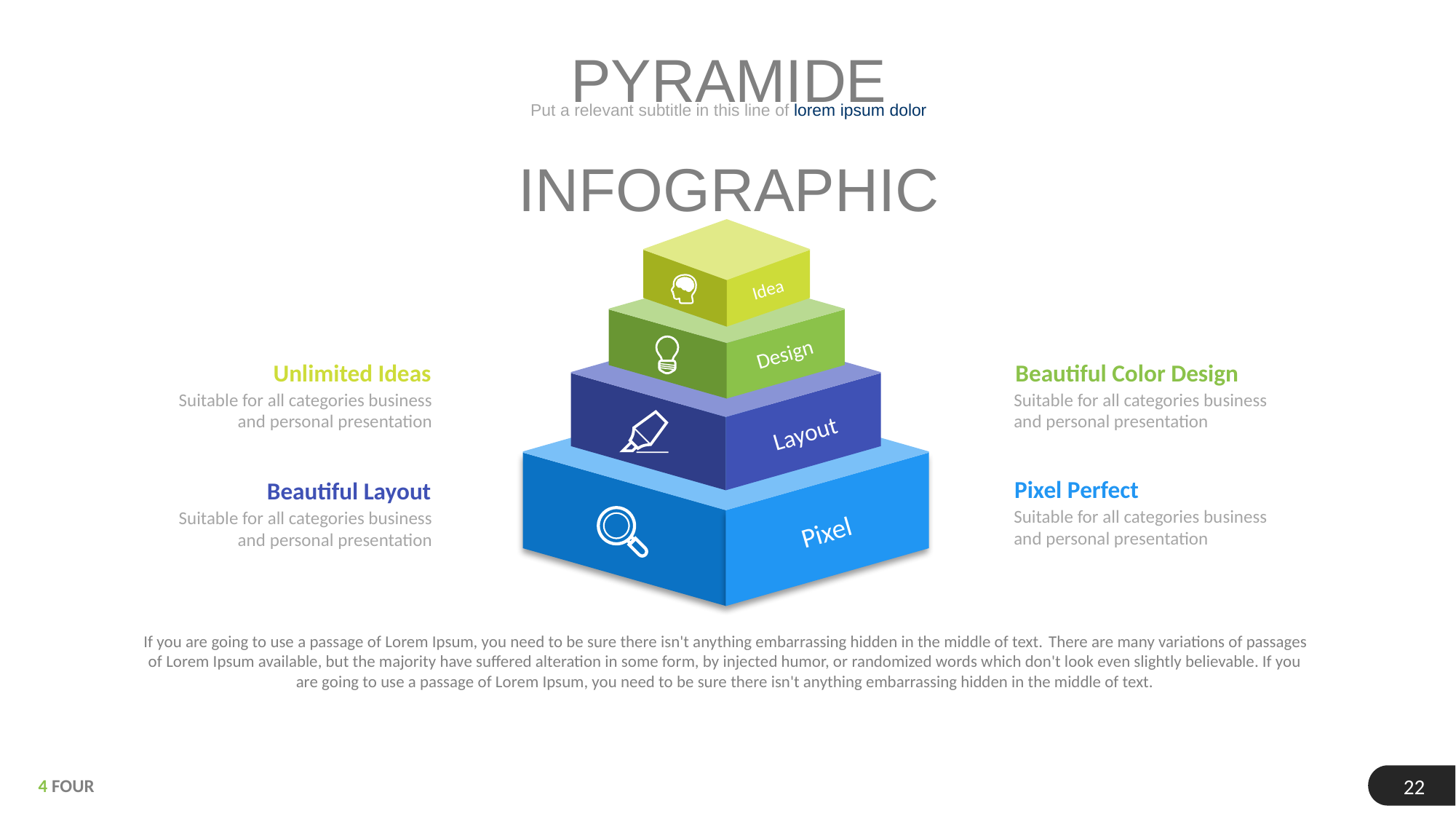

PYRAMIDE INFOGRAPHIC
Put a relevant subtitle in this line of lorem ipsum dolor

Idea

Design

Unlimited Ideas
Beautiful Color Design
Suitable for all categories business and personal presentation
Suitable for all categories business and personal presentation

Layout
Pixel Perfect
Beautiful Layout
Suitable for all categories business and personal presentation
Suitable for all categories business and personal presentation

Pixel
If you are going to use a passage of Lorem Ipsum, you need to be sure there isn't anything embarrassing hidden in the middle of text. There are many variations of passages of Lorem Ipsum available, but the majority have suffered alteration in some form, by injected humor, or randomized words which don't look even slightly believable. If you are going to use a passage of Lorem Ipsum, you need to be sure there isn't anything embarrassing hidden in the middle of text.
22